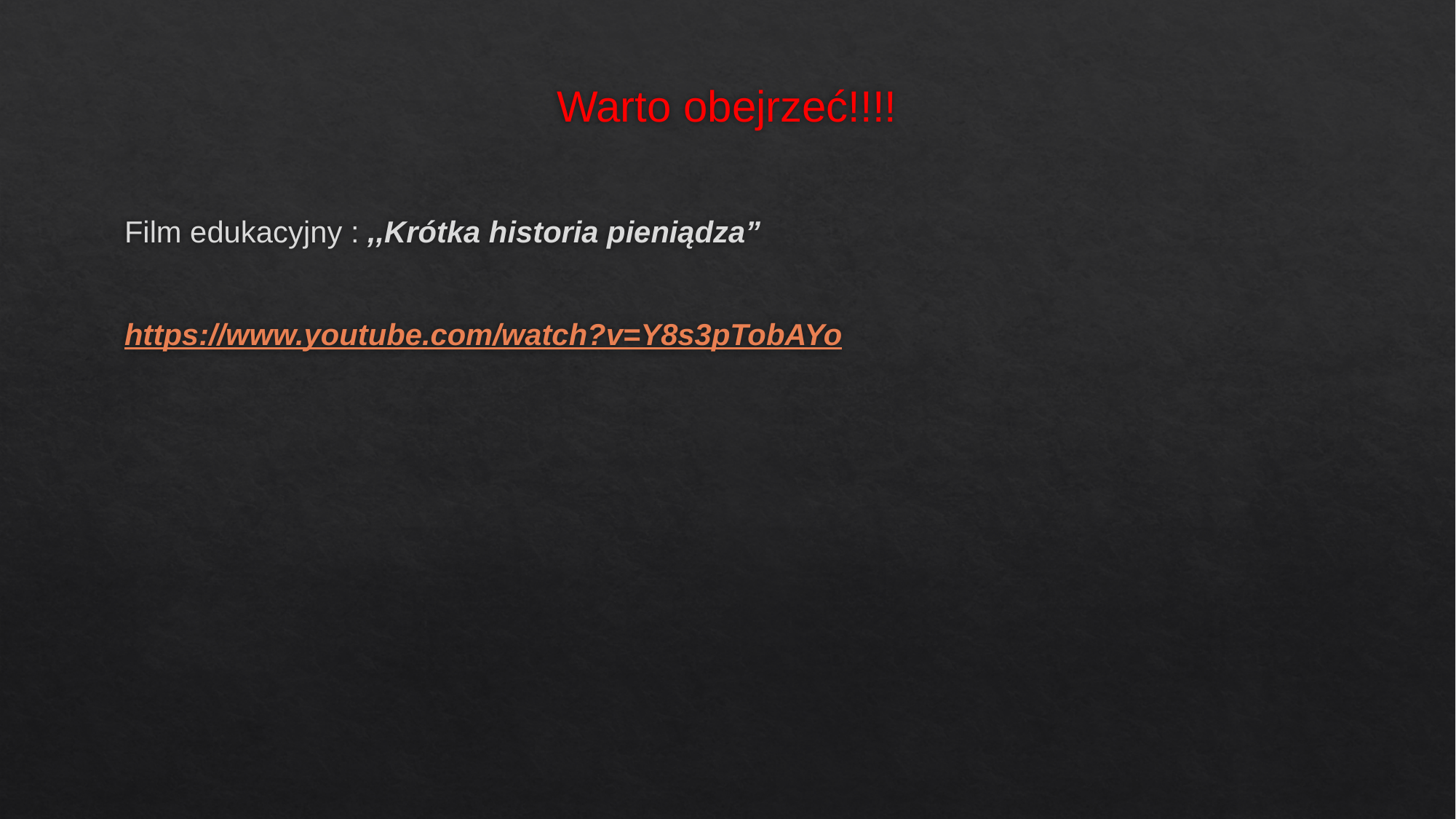

# Warto obejrzeć!!!!
Film edukacyjny : ,,Krótka historia pieniądza”

https://www.youtube.com/watch?v=Y8s3pTobAYo